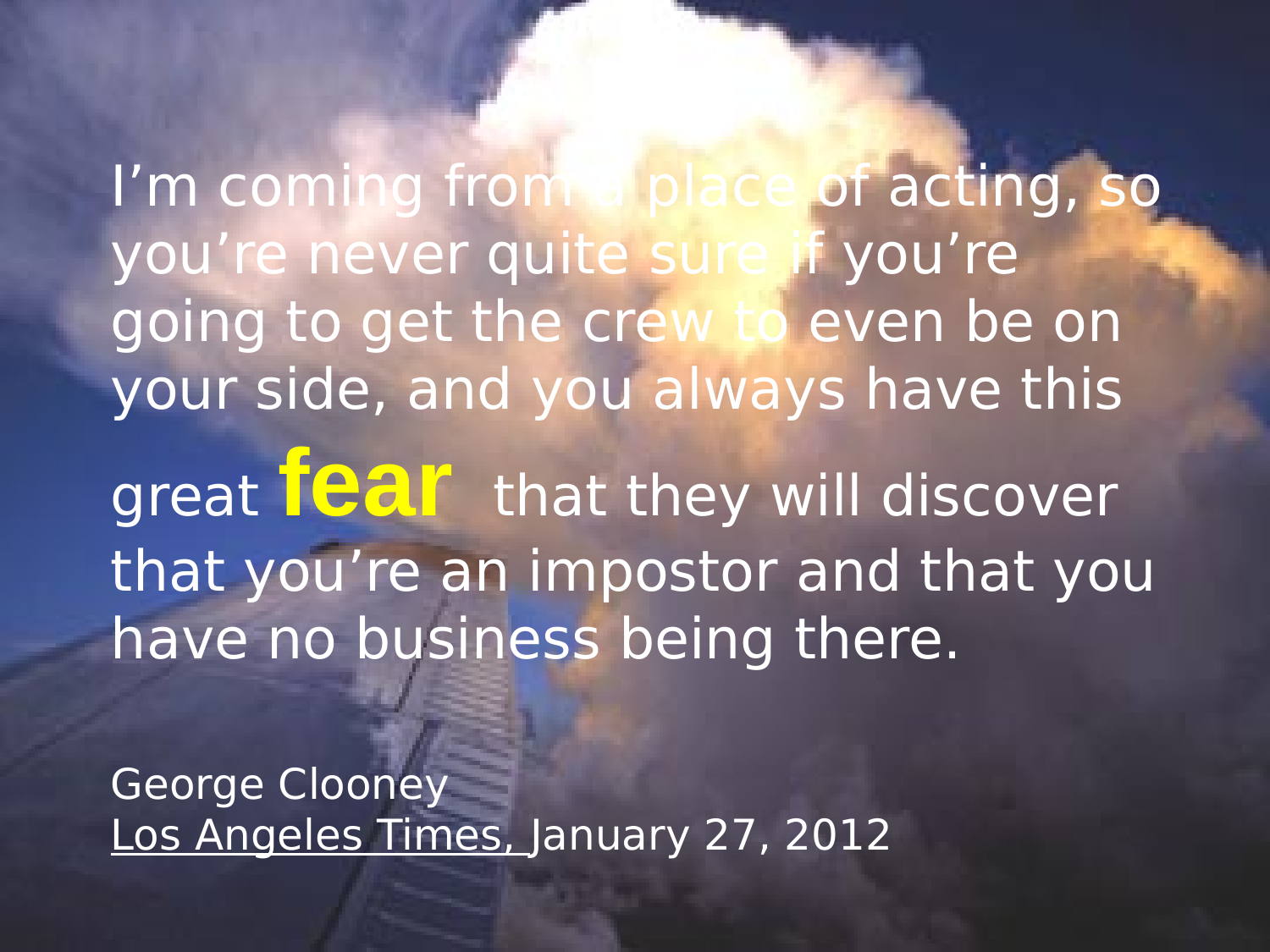

I’m coming from a place of acting, so you’re never quite sure if you’re going to get the crew to even be on your side, and you always have this great fear  that they will discover that you’re an impostor and that you have no business being there.

George Clooney
Los Angeles Times, January 27, 2012